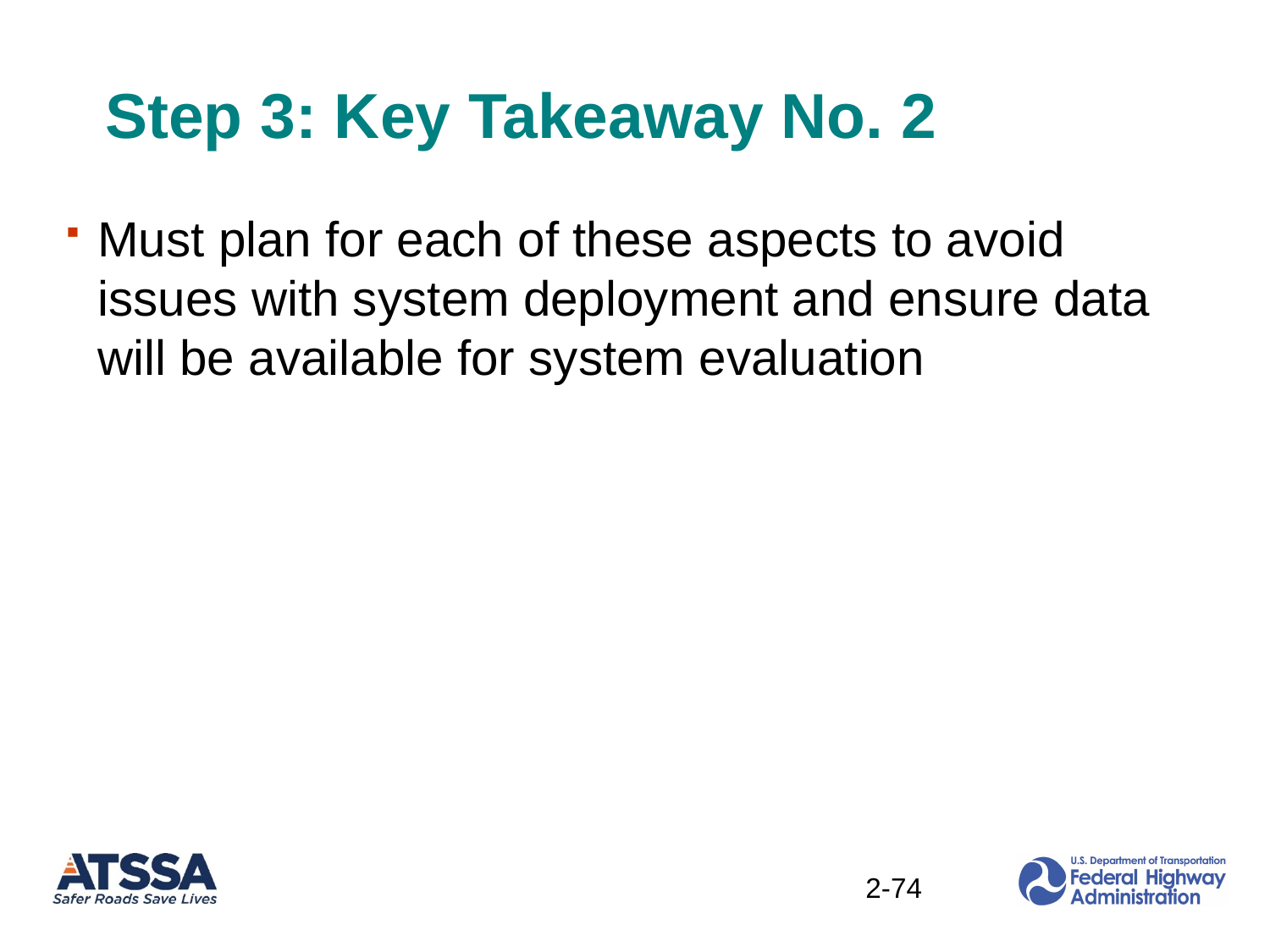

# Step 3: Key Takeaway No. 2
Must plan for each of these aspects to avoid issues with system deployment and ensure data will be available for system evaluation